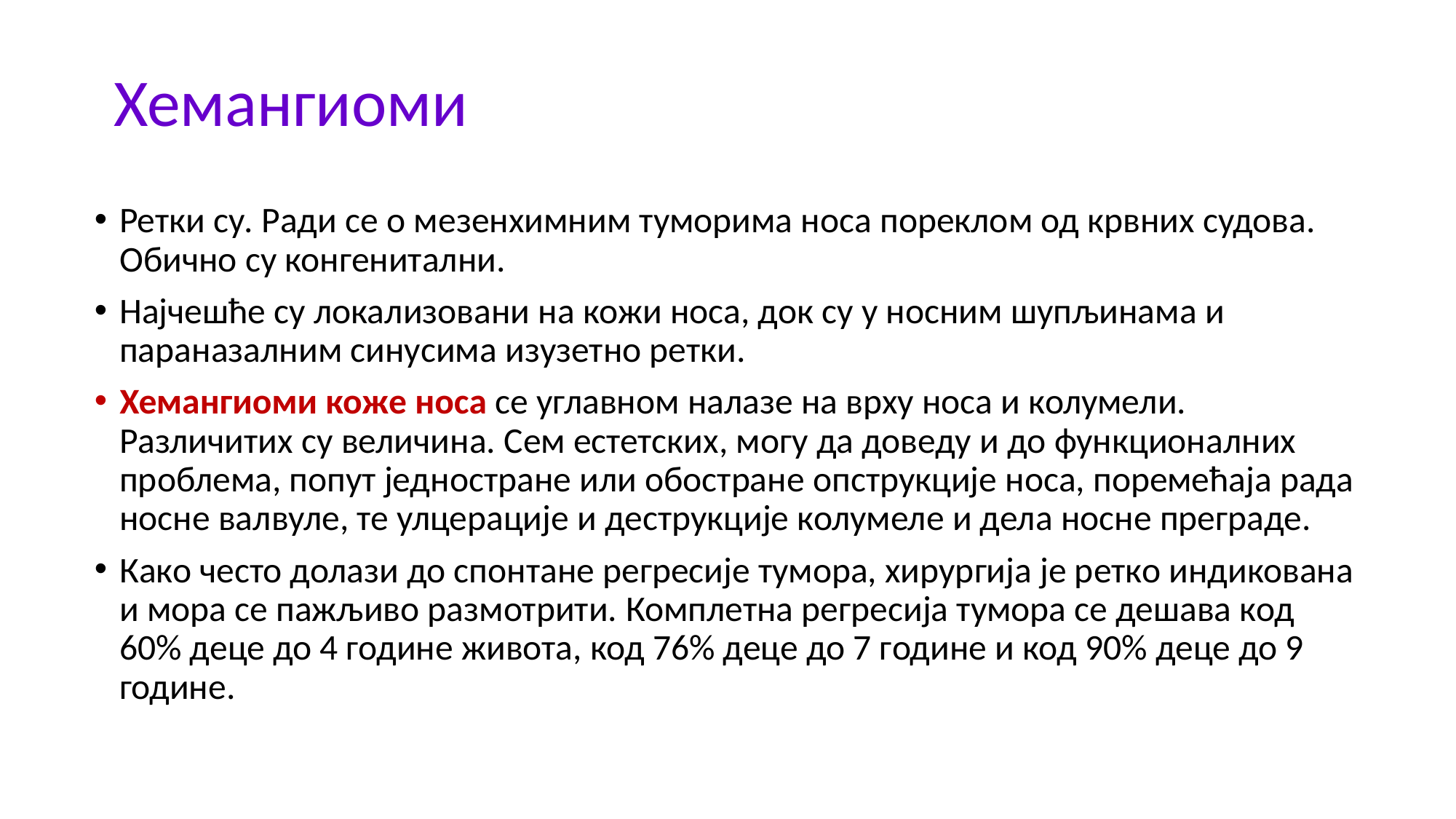

# Хемангиоми
Ретки су. Ради се о мезенхимним туморима носа пореклом од крвних судова. Обично су конгенитални.
Најчешће су локализовани на кожи носа, док су у носним шупљинама и параназалним синусима изузетно ретки.
Хемангиоми коже носа се углавном налазе на врху носа и колумели. Различитих су величина. Сем естетских, могу да доведу и до функционалних проблема, попут једностране или обостране опструкције носа, поремећаја рада носне валвуле, те улцерације и деструкције колумеле и дела носне преграде.
Како често долази до спонтане регресије тумора, хирургија је ретко индикована и мора се пажљиво размотрити. Комплетна регресија тумора се дешава код 60% деце до 4 године живота, код 76% деце до 7 године и код 90% деце до 9 године.